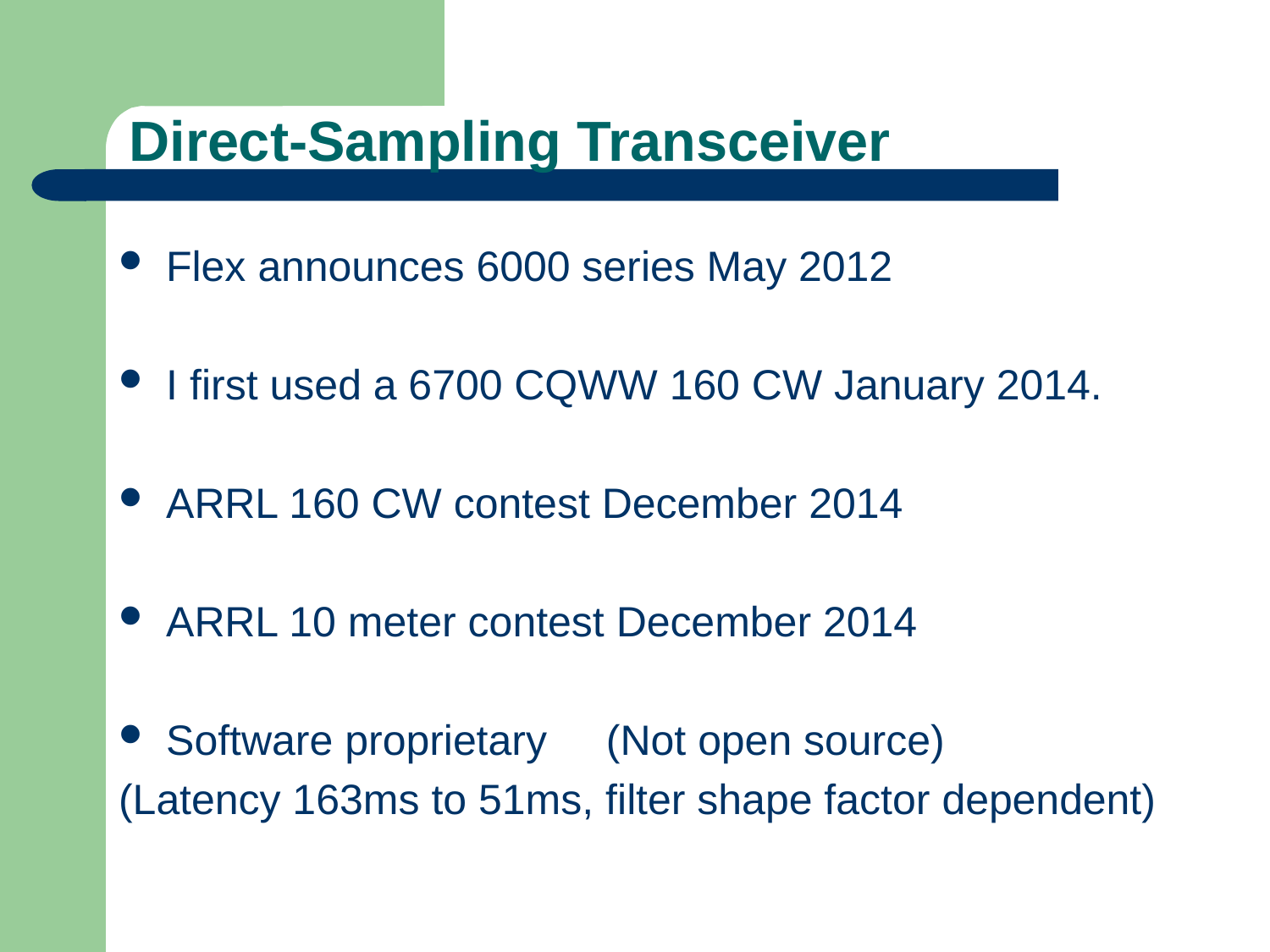

# Direct-Sampling Transceiver
Flex announces 6000 series May 2012

I first used a 6700 CQWW 160 CW January 2014.

ARRL 160 CW contest December 2014

ARRL 10 meter contest December 2014

Software proprietary     (Not open source)
(Latency 163ms to 51ms, filter shape factor dependent)